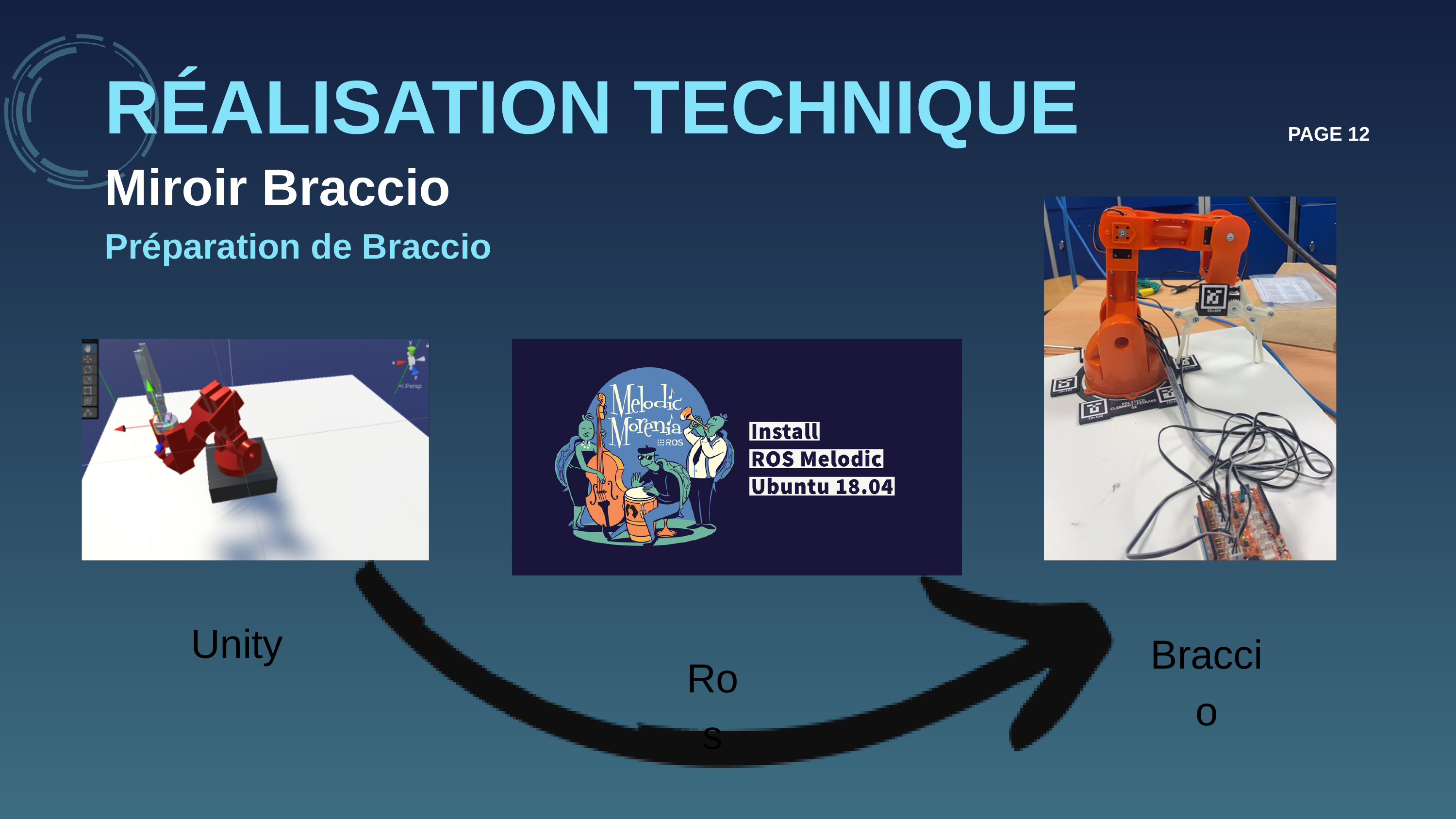

RÉALISATION TECHNIQUE
PAGE 12
Miroir Braccio

Préparation de Braccio

Unity
Braccio
Ros